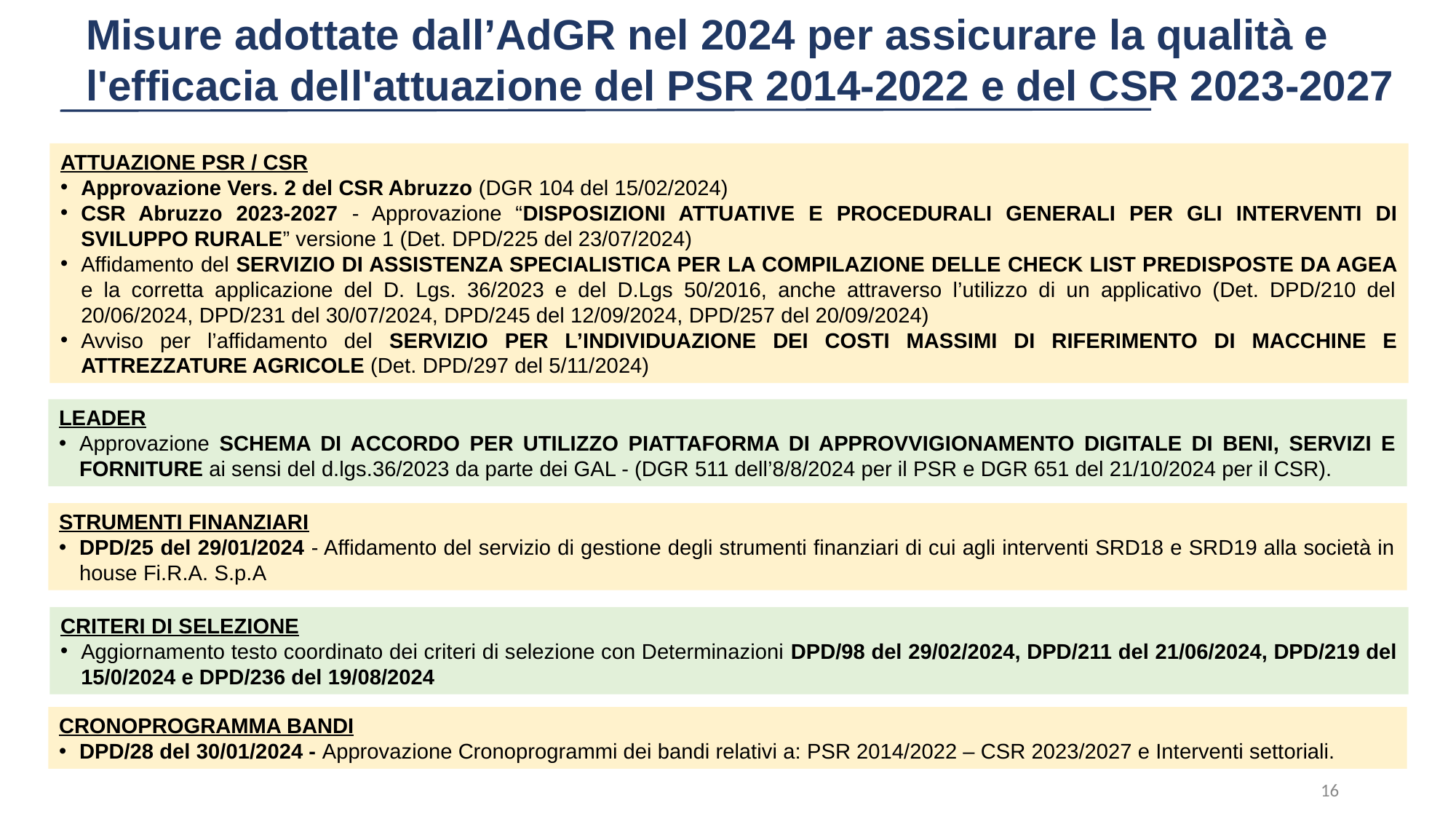

Misure adottate dall’AdGR nel 2024 per assicurare la qualità e l'efficacia dell'attuazione del PSR 2014-2022 e del CSR 2023-2027
ATTUAZIONE PSR / CSR
Approvazione Vers. 2 del CSR Abruzzo (DGR 104 del 15/02/2024)
CSR Abruzzo 2023-2027 - Approvazione “DISPOSIZIONI ATTUATIVE E PROCEDURALI GENERALI PER GLI INTERVENTI DI SVILUPPO RURALE” versione 1 (Det. DPD/225 del 23/07/2024)
Affidamento del SERVIZIO DI ASSISTENZA SPECIALISTICA PER LA COMPILAZIONE DELLE CHECK LIST PREDISPOSTE DA AGEA e la corretta applicazione del D. Lgs. 36/2023 e del D.Lgs 50/2016, anche attraverso l’utilizzo di un applicativo (Det. DPD/210 del 20/06/2024, DPD/231 del 30/07/2024, DPD/245 del 12/09/2024, DPD/257 del 20/09/2024)
Avviso per l’affidamento del SERVIZIO PER L’INDIVIDUAZIONE DEI COSTI MASSIMI DI RIFERIMENTO DI MACCHINE E ATTREZZATURE AGRICOLE (Det. DPD/297 del 5/11/2024)
LEADER
Approvazione SCHEMA DI ACCORDO PER UTILIZZO PIATTAFORMA DI APPROVVIGIONAMENTO DIGITALE DI BENI, SERVIZI E FORNITURE ai sensi del d.lgs.36/2023 da parte dei GAL - (DGR 511 dell’8/8/2024 per il PSR e DGR 651 del 21/10/2024 per il CSR).
STRUMENTI FINANZIARI
DPD/25 del 29/01/2024 - Affidamento del servizio di gestione degli strumenti finanziari di cui agli interventi SRD18 e SRD19 alla società in house Fi.R.A. S.p.A
CRITERI DI SELEZIONE
Aggiornamento testo coordinato dei criteri di selezione con Determinazioni DPD/98 del 29/02/2024, DPD/211 del 21/06/2024, DPD/219 del 15/0/2024 e DPD/236 del 19/08/2024
CRONOPROGRAMMA BANDI
DPD/28 del 30/01/2024 - Approvazione Cronoprogrammi dei bandi relativi a: PSR 2014/2022 – CSR 2023/2027 e Interventi settoriali.